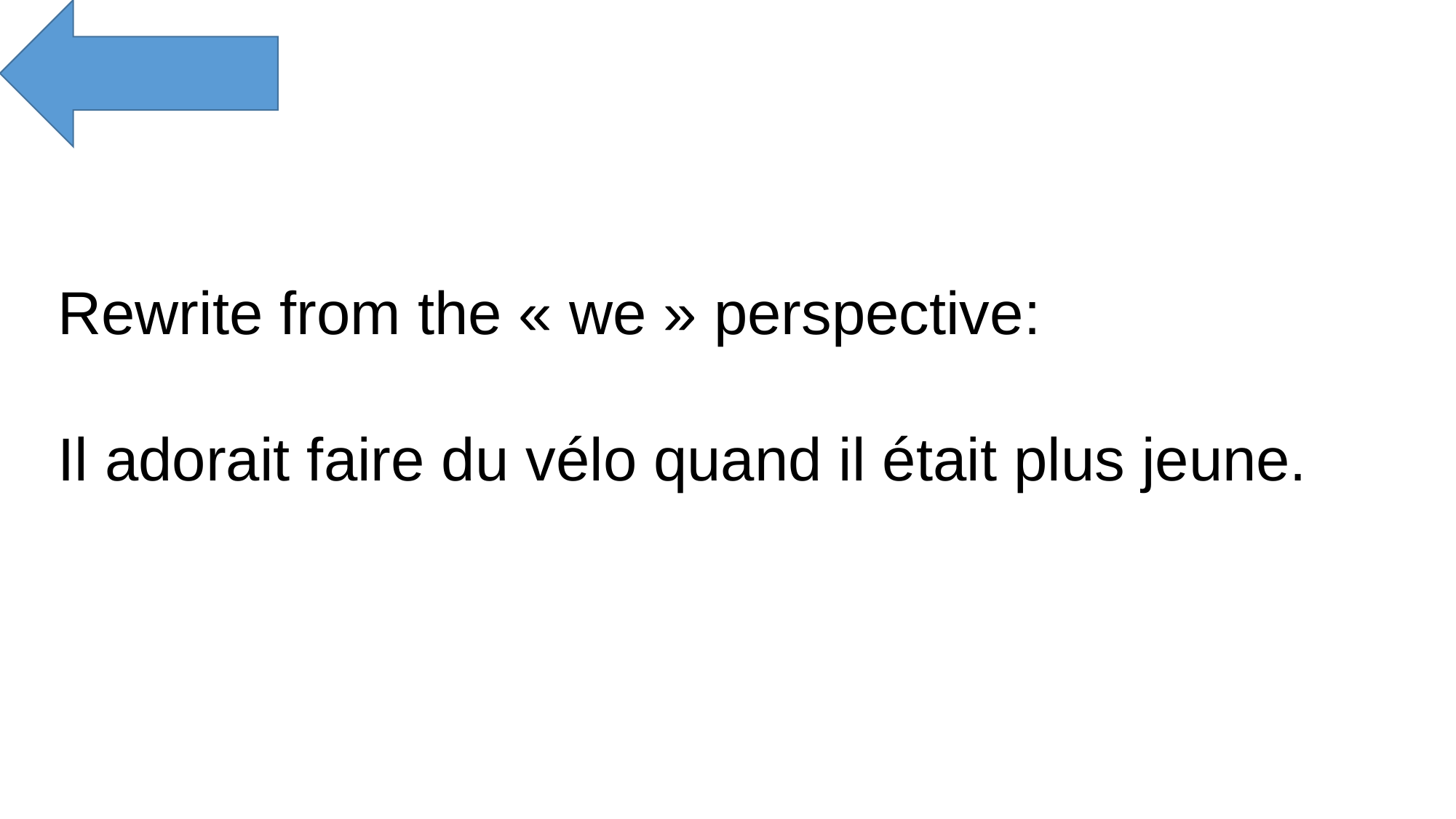

Rewrite from the « we » perspective:

Il adorait faire du vélo quand il était plus jeune.